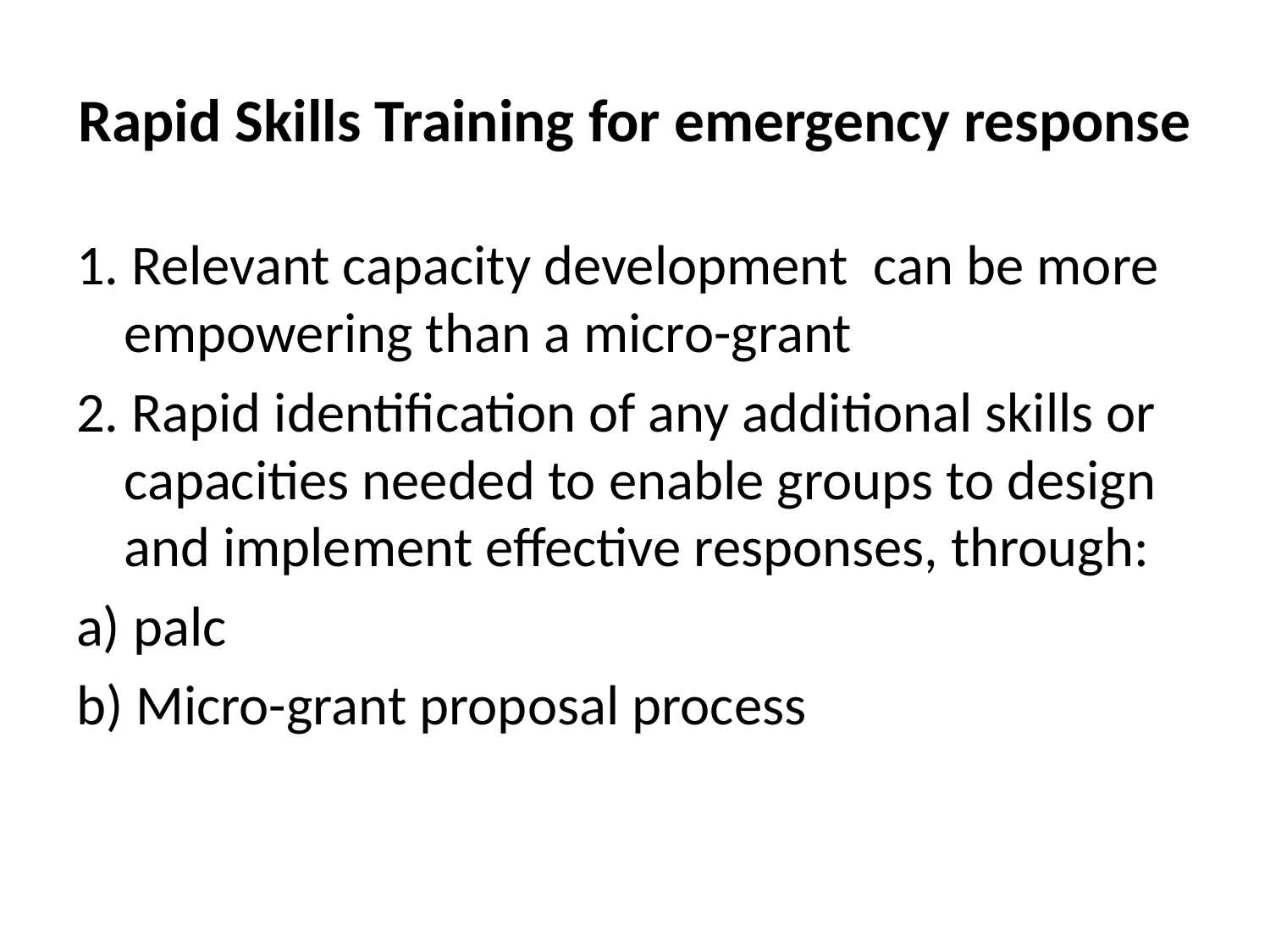

# Rapid Skills Training for emergency response
1. Relevant capacity development  can be more empowering than a micro-grant
2. Rapid identification of any additional skills or capacities needed to enable groups to design and implement effective responses, through:
a) palc
b) Micro-grant proposal process